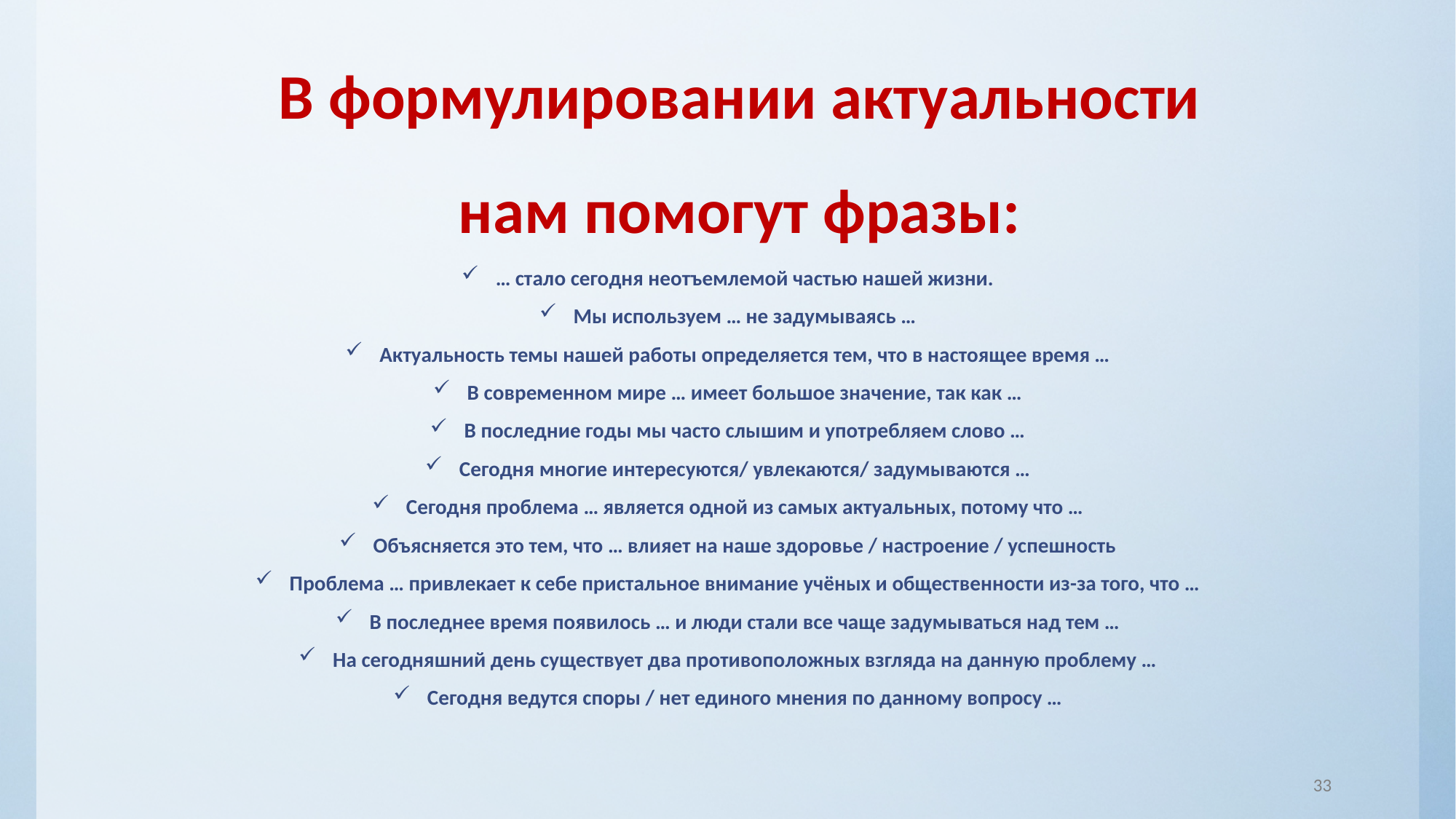

# В формулировании актуальности нам помогут фразы:
… стало сегодня неотъемлемой частью нашей жизни.
Мы используем … не задумываясь …
Актуальность темы нашей работы определяется тем, что в настоящее время …
В современном мире … имеет большое значение, так как …
В последние годы мы часто слышим и употребляем слово …
Сегодня многие интересуются/ увлекаются/ задумываются …
Сегодня проблема … является одной из самых актуальных, потому что …
Объясняется это тем, что … влияет на наше здоровье / настроение / успешность
Проблема … привлекает к себе пристальное внимание учёных и общественности из-за того, что …
В последнее время появилось … и люди стали все чаще задумываться над тем …
На сегодняшний день существует два противоположных взгляда на данную проблему …
Сегодня ведутся споры / нет единого мнения по данному вопросу …
33